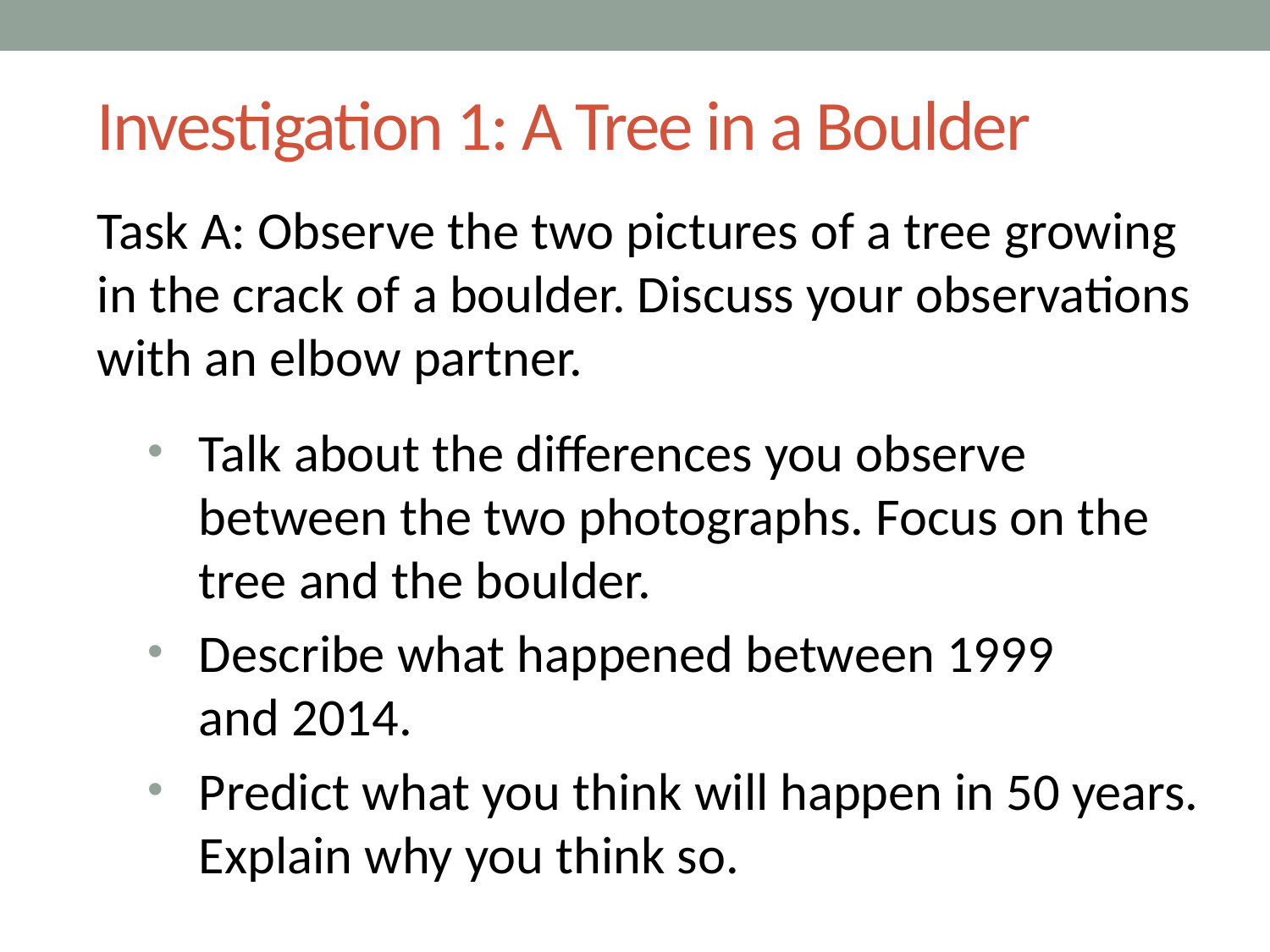

# Investigation 1: A Tree in a Boulder
Task A: Observe the two pictures of a tree growing in the crack of a boulder. Discuss your observations with an elbow partner.
Talk about the differences you observe between the two photographs. Focus on the tree and the boulder.
Describe what happened between 1999
and 2014.
Predict what you think will happen in 50 years. Explain why you think so.